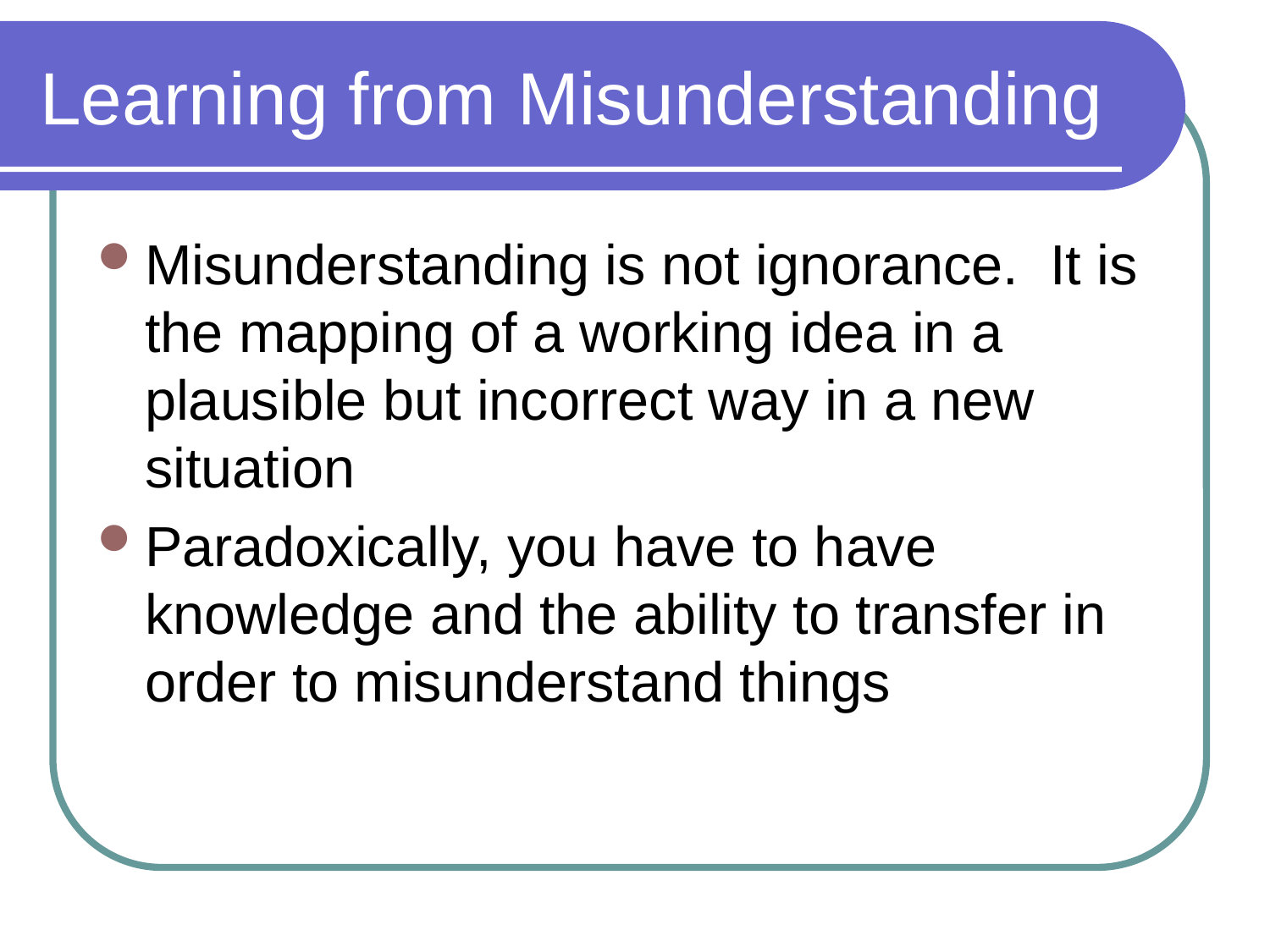

# Learning from Misunderstanding
Misunderstanding is not ignorance.  It is the mapping of a working idea in a plausible but incorrect way in a new situation
Paradoxically, you have to have knowledge and the ability to transfer in order to misunderstand things